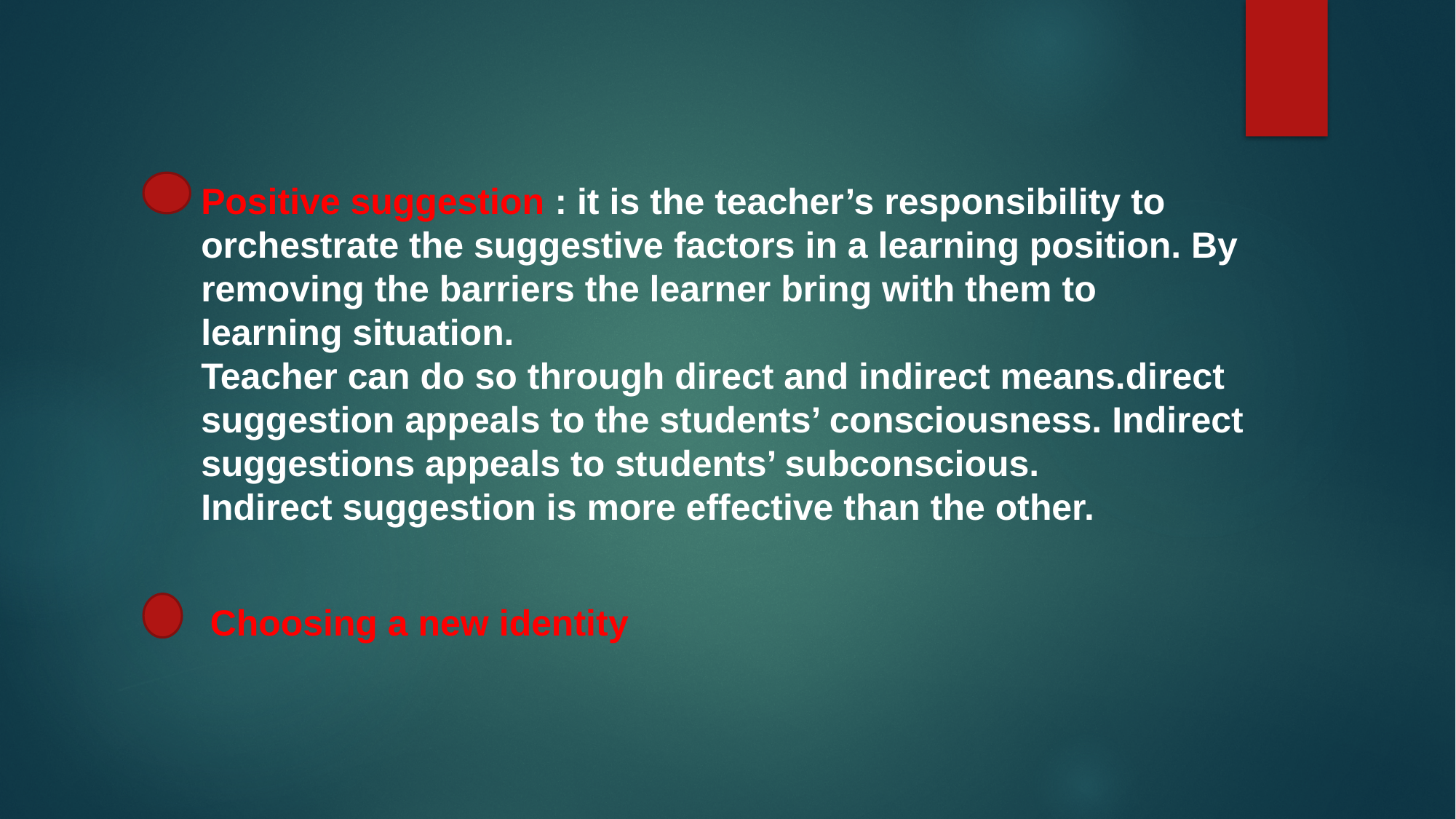

Positive suggestion : it is the teacher’s responsibility to orchestrate the suggestive factors in a learning position. By removing the barriers the learner bring with them to learning situation.
Teacher can do so through direct and indirect means.direct suggestion appeals to the students’ consciousness. Indirect suggestions appeals to students’ subconscious.
Indirect suggestion is more effective than the other.

Choosing a new identity